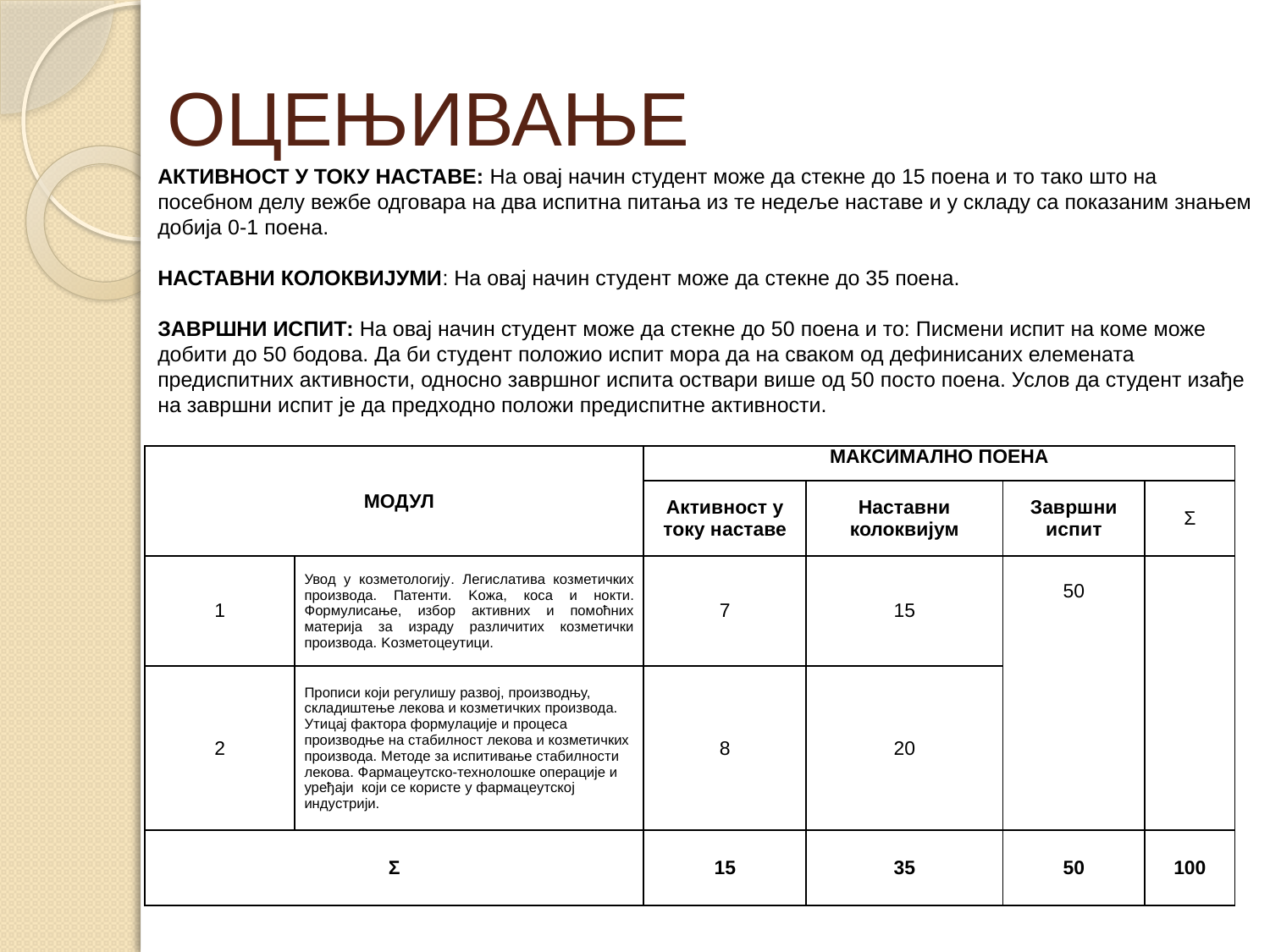

# ОЦЕЊИВАЊЕ

АКТИВНОСТ У ТОКУ НАСТАВЕ: На овај начин студент може да стекне до 15 поена и то тако што на посебном делу вежбе одговара на два испитна питања из те недеље наставе и у складу са показаним знањем добија 0-1 поена.

НАСТАВНИ КОЛОКВИЈУМИ: На овај начин студент може да стекне до 35 поена.

ЗАВРШНИ ИСПИТ: На овај начин студент може да стекне до 50 поена и то: Писмени испит на коме може добити до 50 бодова. Да би студент положио испит мора да на сваком од дефинисаних елемената предиспитних активности, односно завршног испита оствари више од 50 посто поена. Услов да студент изађе на завршни испит је да предходно положи предиспитне активности.

| МОДУЛ |  | МАКСИМАЛНО ПОЕНА |  |  |  |
| --- | --- | --- | --- | --- | --- |
|  |  | Активност у току наставе | Наставни колоквијум | Завршни испит | Σ |
| 1 | Увод у козметологију. Легислатива козметичких производа. Патенти. Koжа, коса и нокти. Формулисање, избор активних и помоћних материја за израду различитих козметички производа. Koзметоцеутици. | 7 | 15 | 50 |  |
| 2 | Прописи који регулишу развој, производњу, складиштење лекова и козметичких производа. Утицај фактора формулације и процеса производње на стабилност лекова и козметичких производа. Методе за испитивање стабилности лекова. Фармaцеутско-технолошке операције и уређаји који се користе у фармацеутској индустрији. | 8 | 20 |  |  |
| Σ |  | 15 | 35 | 50 | 100 |